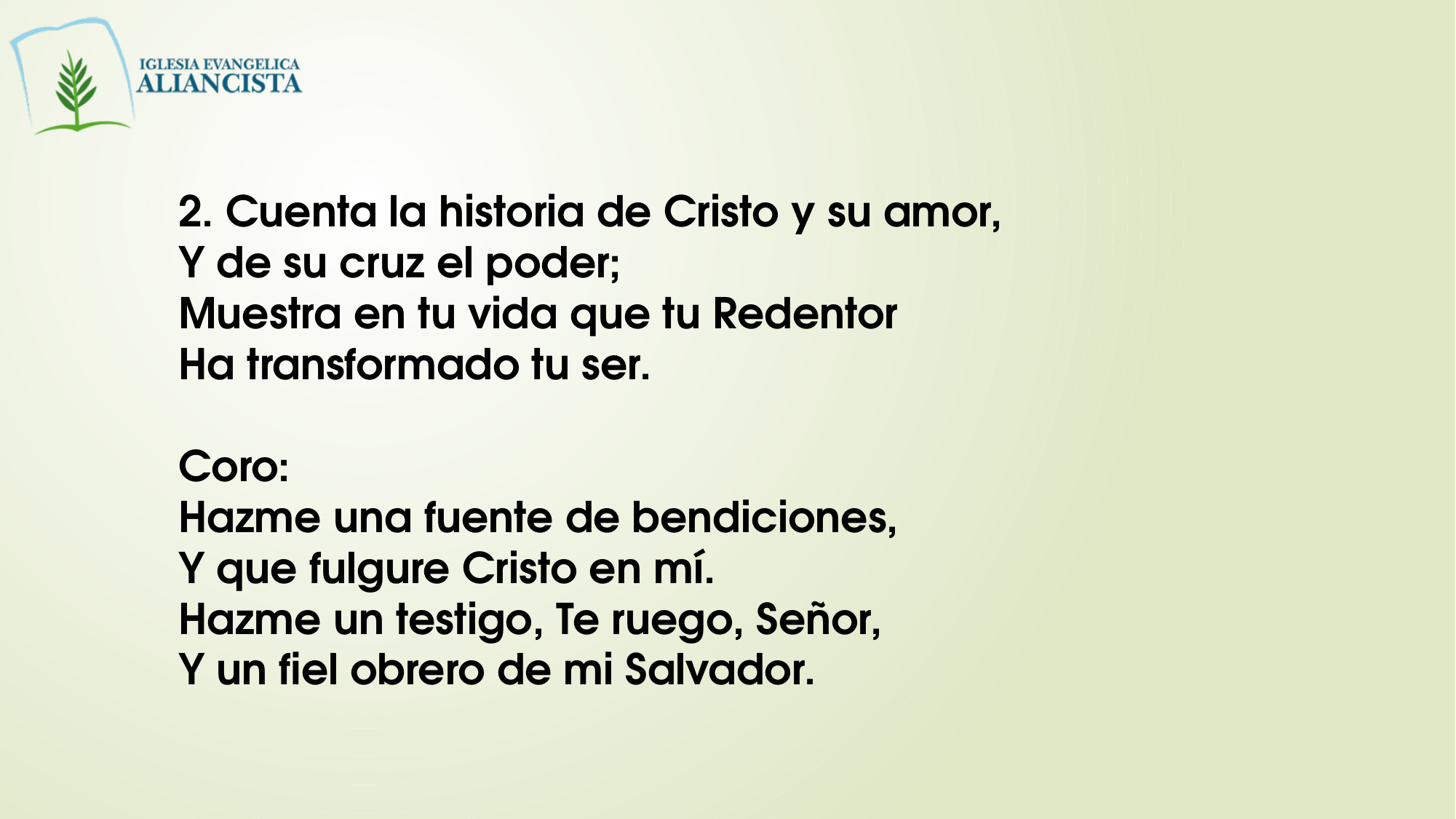

2. Cuenta la historia de Cristo y su amor,
Y de su cruz el poder;
Muestra en tu vida que tu Redentor
Ha transformado tu ser.

Coro:
Hazme una fuente de bendiciones,
Y que fulgure Cristo en mí.
Hazme un testigo, Te ruego, Señor,
Y un fiel obrero de mi Salvador.